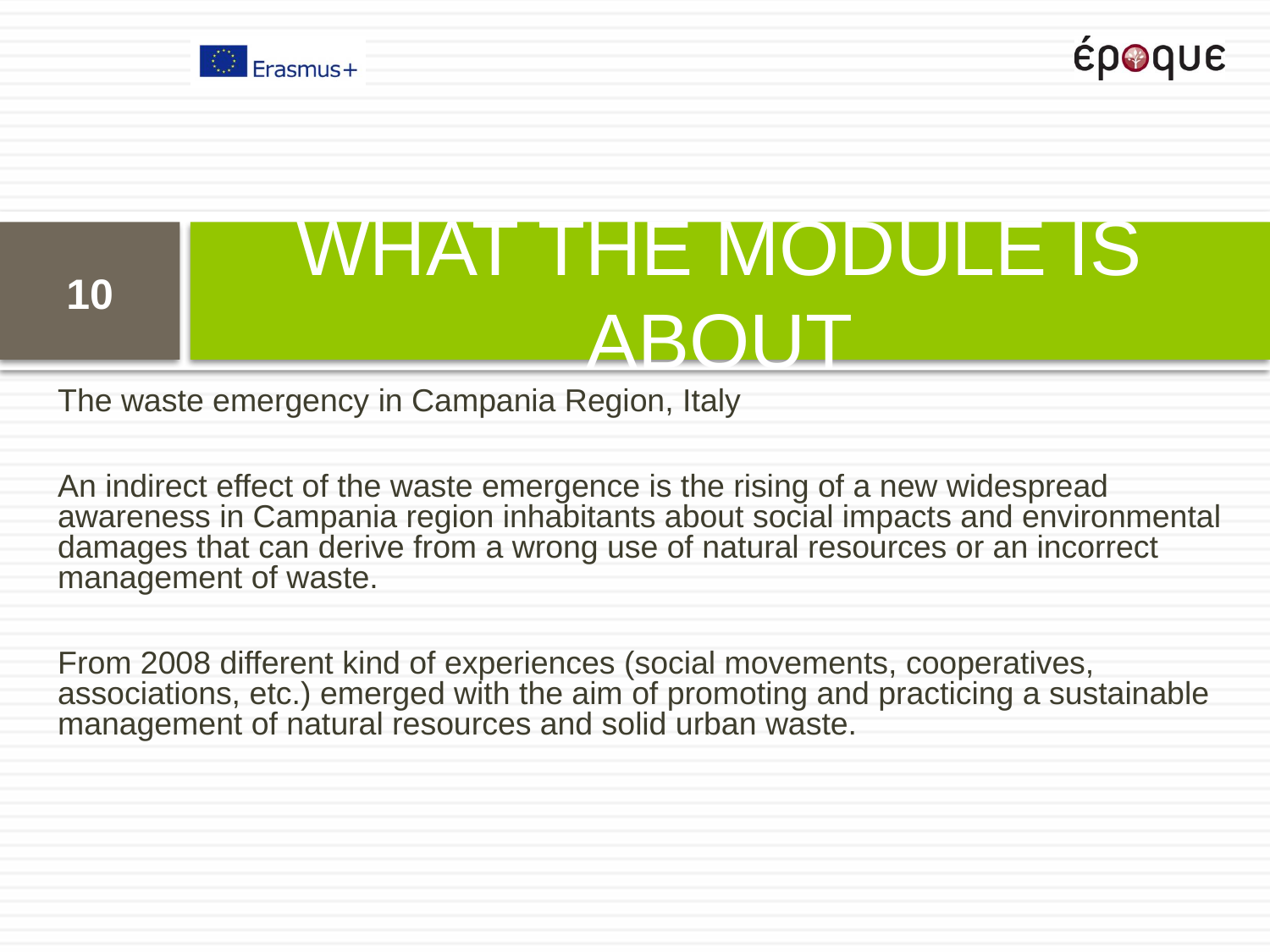

WHAT THE MODULE IS ABOUT
10
The waste emergency in Campania Region, Italy

An indirect effect of the waste emergence is the rising of a new widespread awareness in Campania region inhabitants about social impacts and environmental damages that can derive from a wrong use of natural resources or an incorrect management of waste.

From 2008 different kind of experiences (social movements, cooperatives, associations, etc.) emerged with the aim of promoting and practicing a sustainable management of natural resources and solid urban waste.